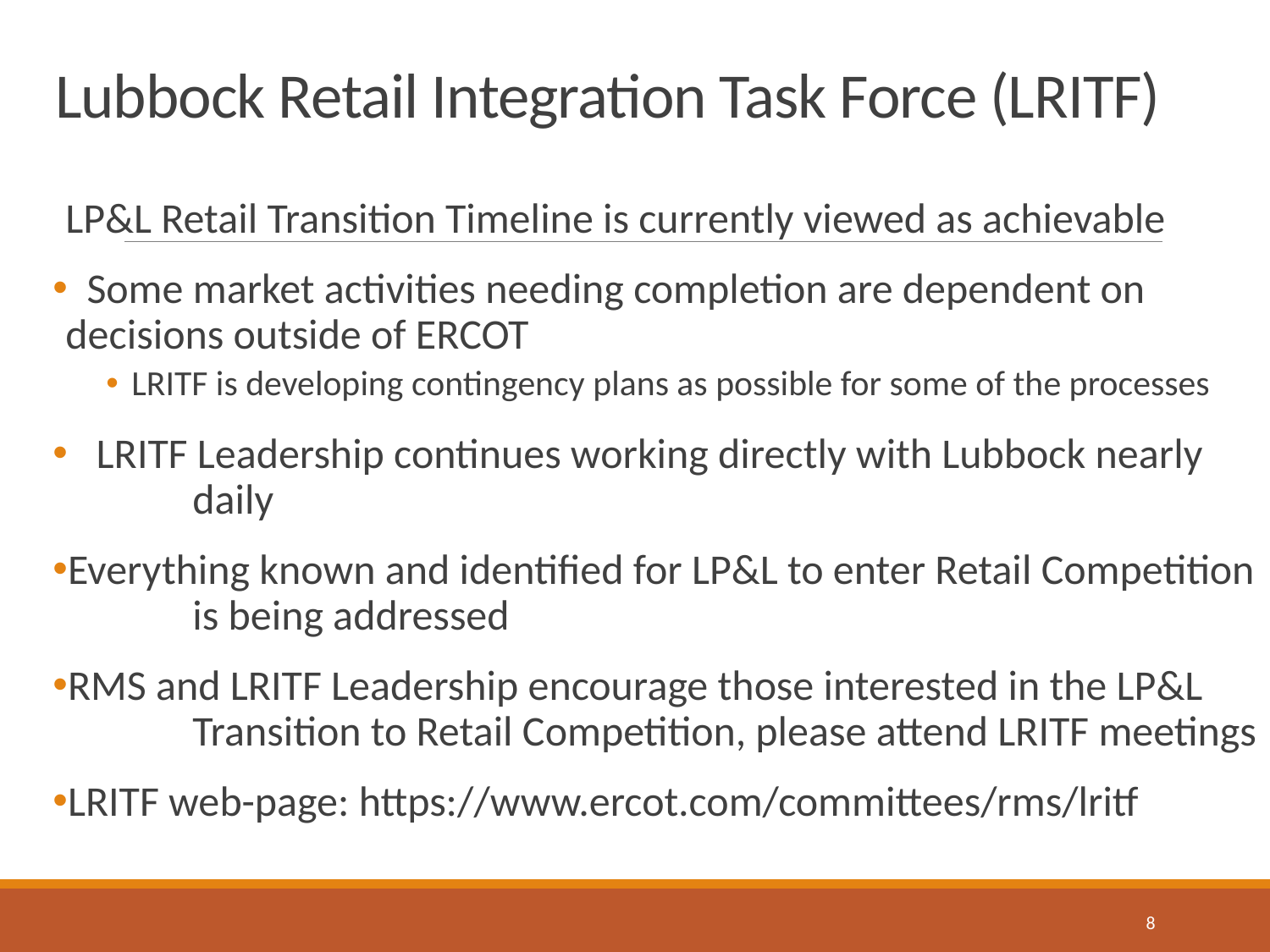

# Lubbock Retail Integration Task Force (LRITF)
LP&L Retail Transition Timeline is currently viewed as achievable
  Some market activities needing completion are dependent on  	decisions outside of ERCOT
LRITF is developing contingency plans as possible for some of the processes
   LRITF Leadership continues working directly with Lubbock nearly  	daily
Everything known and identified for LP&L to enter Retail Competition 	is being addressed
RMS and LRITF Leadership encourage those interested in the LP&L 	Transition to Retail Competition, please attend LRITF meetings
LRITF web-page: https://www.ercot.com/committees/rms/lritf

8